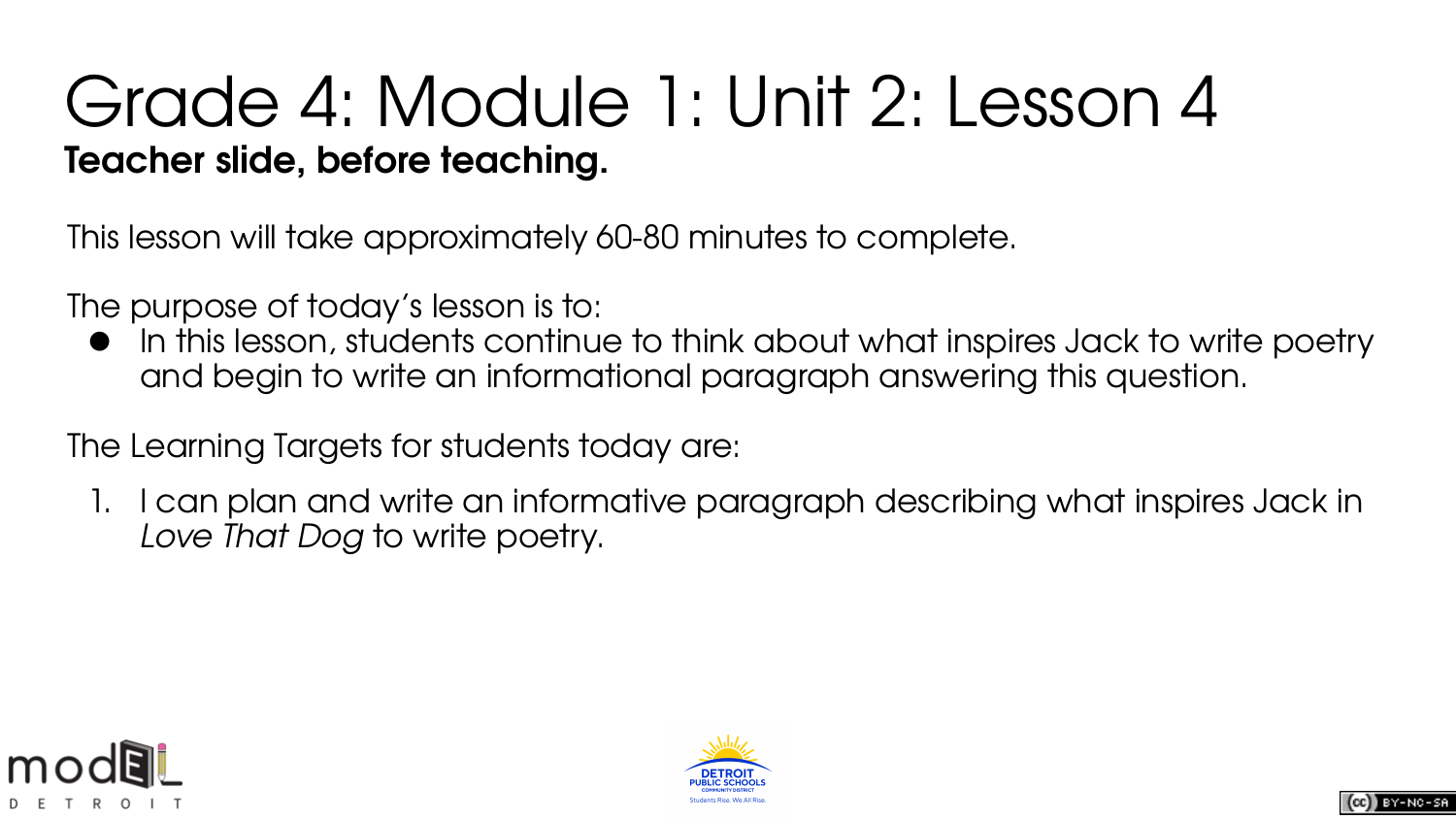

# Grade 4: Module 1: Unit 2: Lesson 4
Teacher slide, before teaching.
This lesson will take approximately 60-80 minutes to complete.

The purpose of today’s lesson is to:
In this lesson, students continue to think about what inspires Jack to write poetry and begin to write an informational paragraph answering this question.

The Learning Targets for students today are:
I can plan and write an informative paragraph describing what inspires Jack in Love That Dog to write poetry.